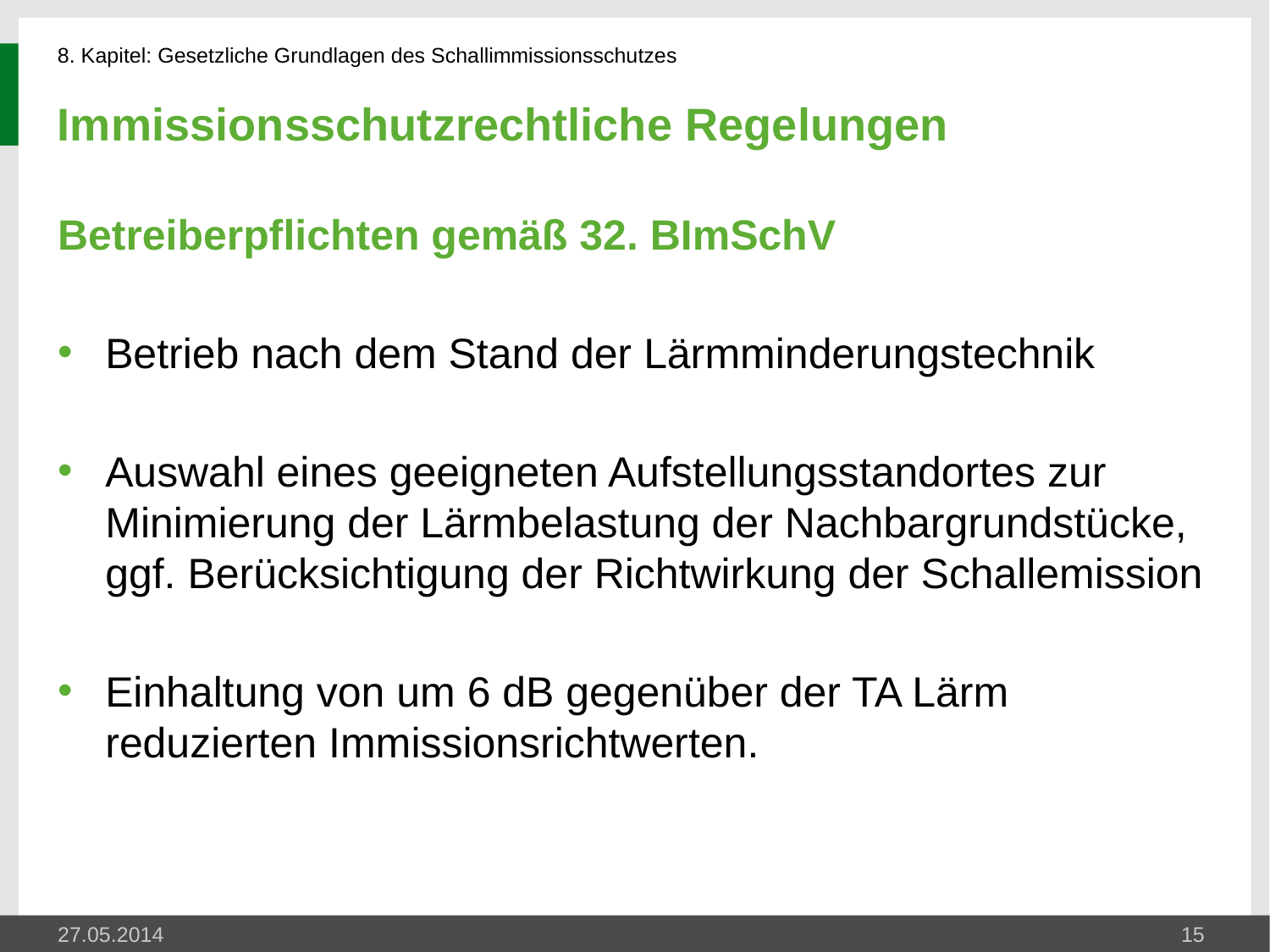

# Immissionsschutzrechtliche Regelungen
Betreiberpflichten gemäß 32. BImSchV

Betrieb nach dem Stand der Lärmminderungstechnik

Auswahl eines geeigneten Aufstellungsstandortes zur Minimierung der Lärmbelastung der Nachbargrundstücke, ggf. Berücksichtigung der Richtwirkung der Schallemission

Einhaltung von um 6 dB gegenüber der TA Lärm reduzierten Immissionsrichtwerten.
27.05.2014
15